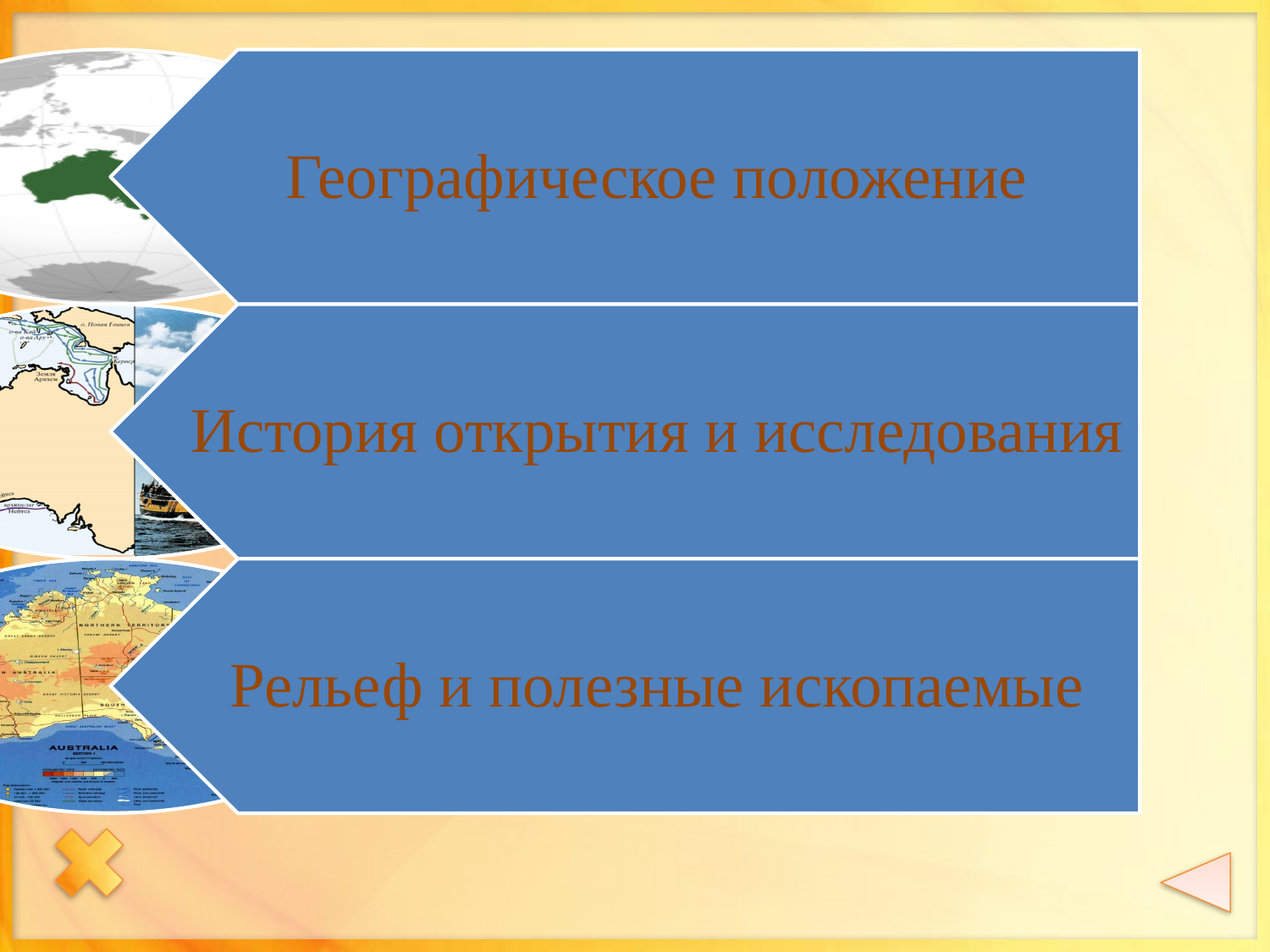

Географическое положение
История открытия и исследования
Рельеф и полезные ископаемые